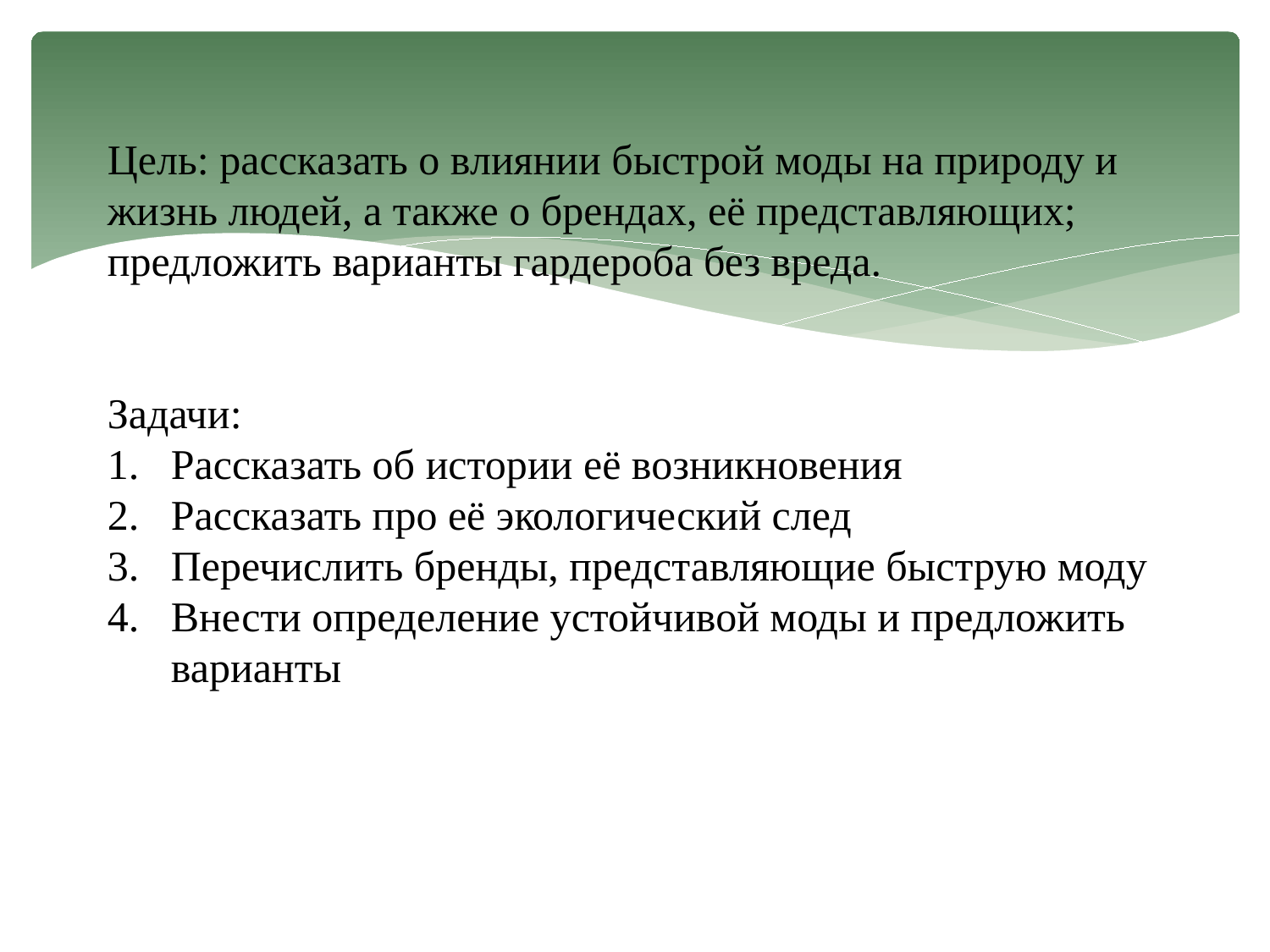

Цель: рассказать о влиянии быстрой моды на природу и жизнь людей, а также о брендах, её представляющих; предложить варианты гардероба без вреда.

Задачи:
Рассказать об истории её возникновения
Рассказать про её экологический след
Перечислить бренды, представляющие быструю моду
Внести определение устойчивой моды и предложить варианты
#